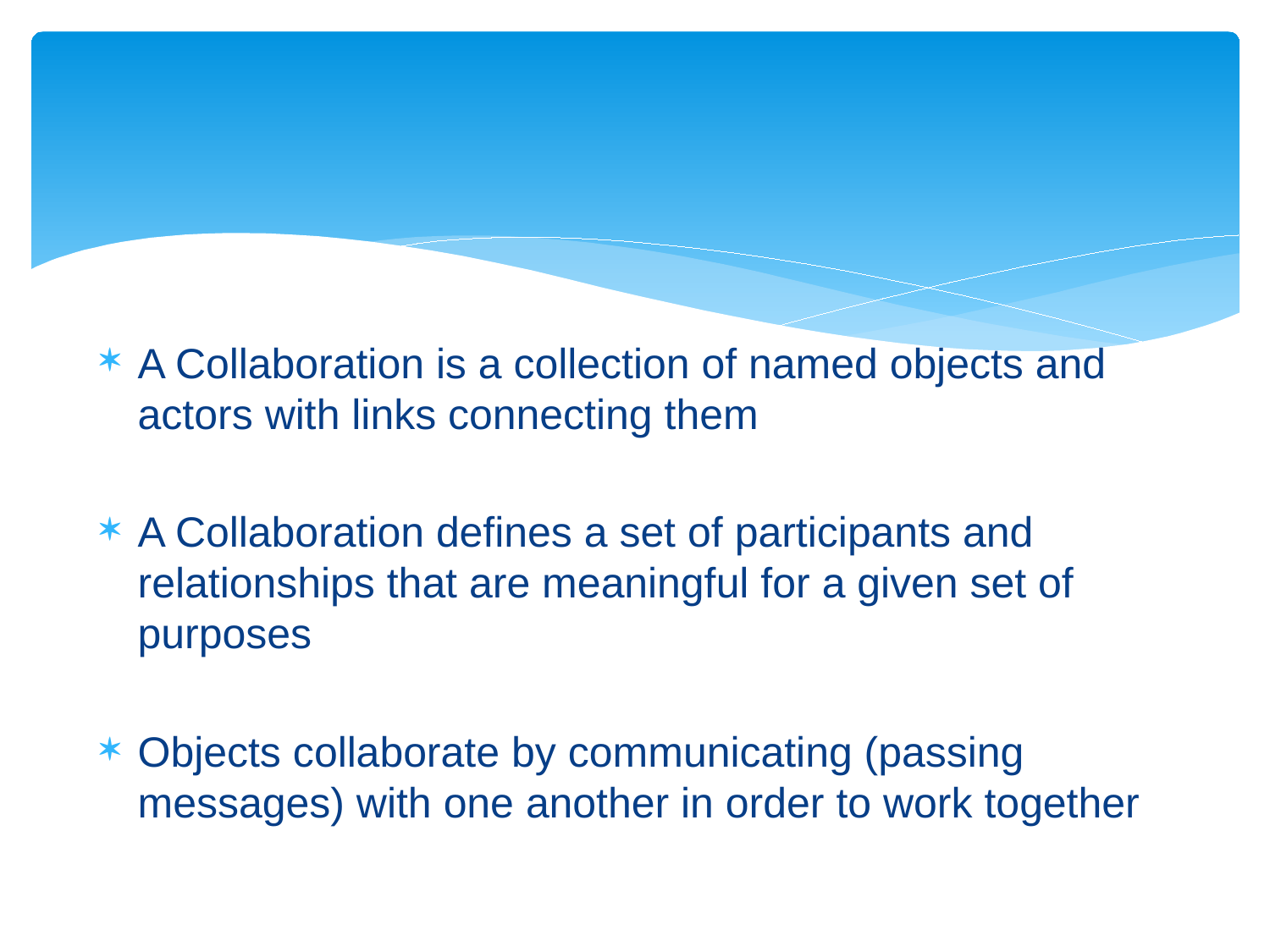

#
A Collaboration is a collection of named objects and actors with links connecting them

A Collaboration defines a set of participants and relationships that are meaningful for a given set of purposes

Objects collaborate by communicating (passing messages) with one another in order to work together